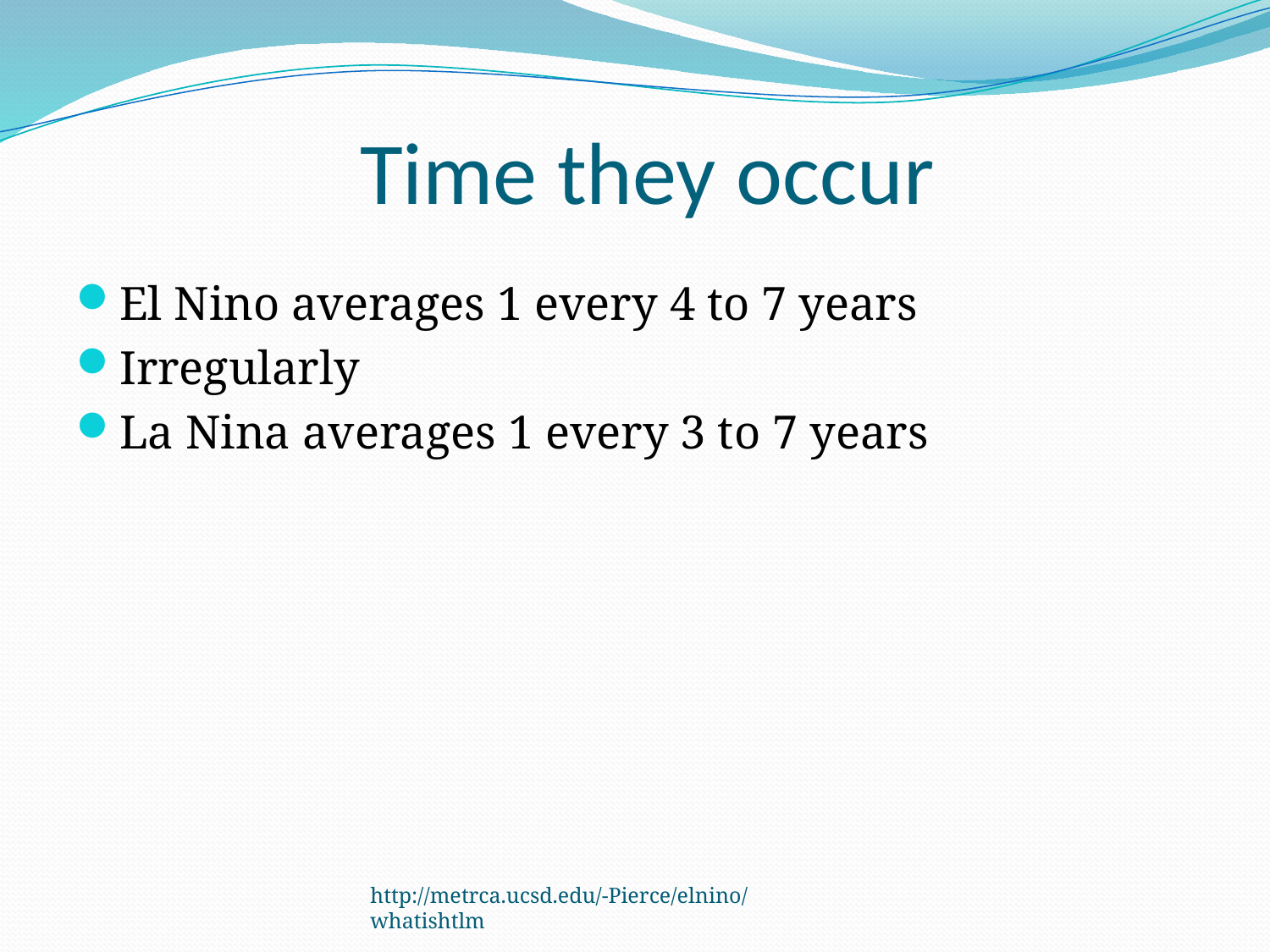

# Time they occur
El Nino averages 1 every 4 to 7 years
Irregularly
La Nina averages 1 every 3 to 7 years

http://metrca.ucsd.edu/-Pierce/elnino/whatishtlm